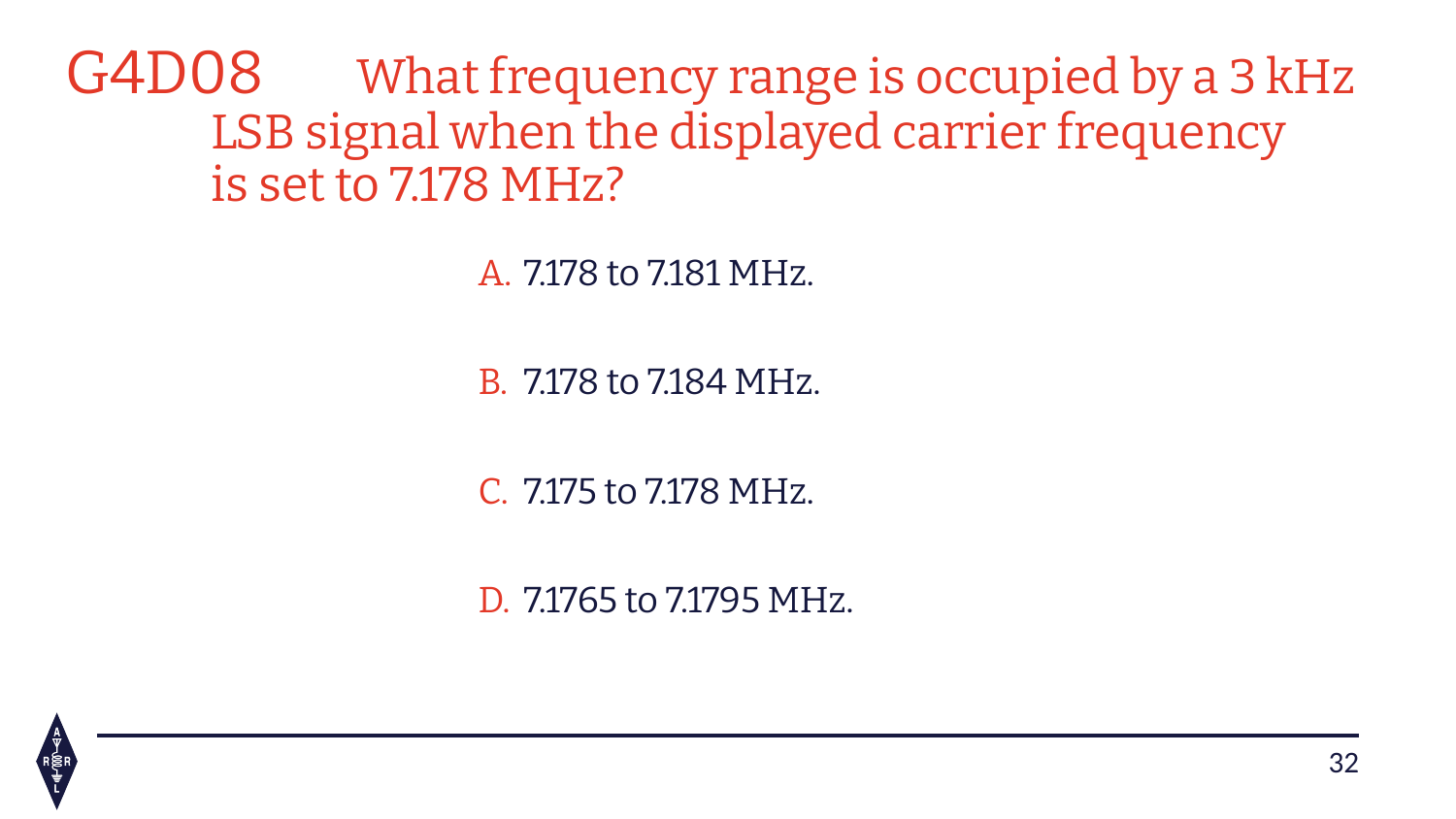

G4D08	What frequency range is occupied by a 3 kHz 		LSB signal when the displayed carrier frequency 		is set to 7.178 MHz?
7.178 to 7.181 MHz.

7.178 to 7.184 MHz.

7.175 to 7.178 MHz.

7.1765 to 7.1795 MHz.
32